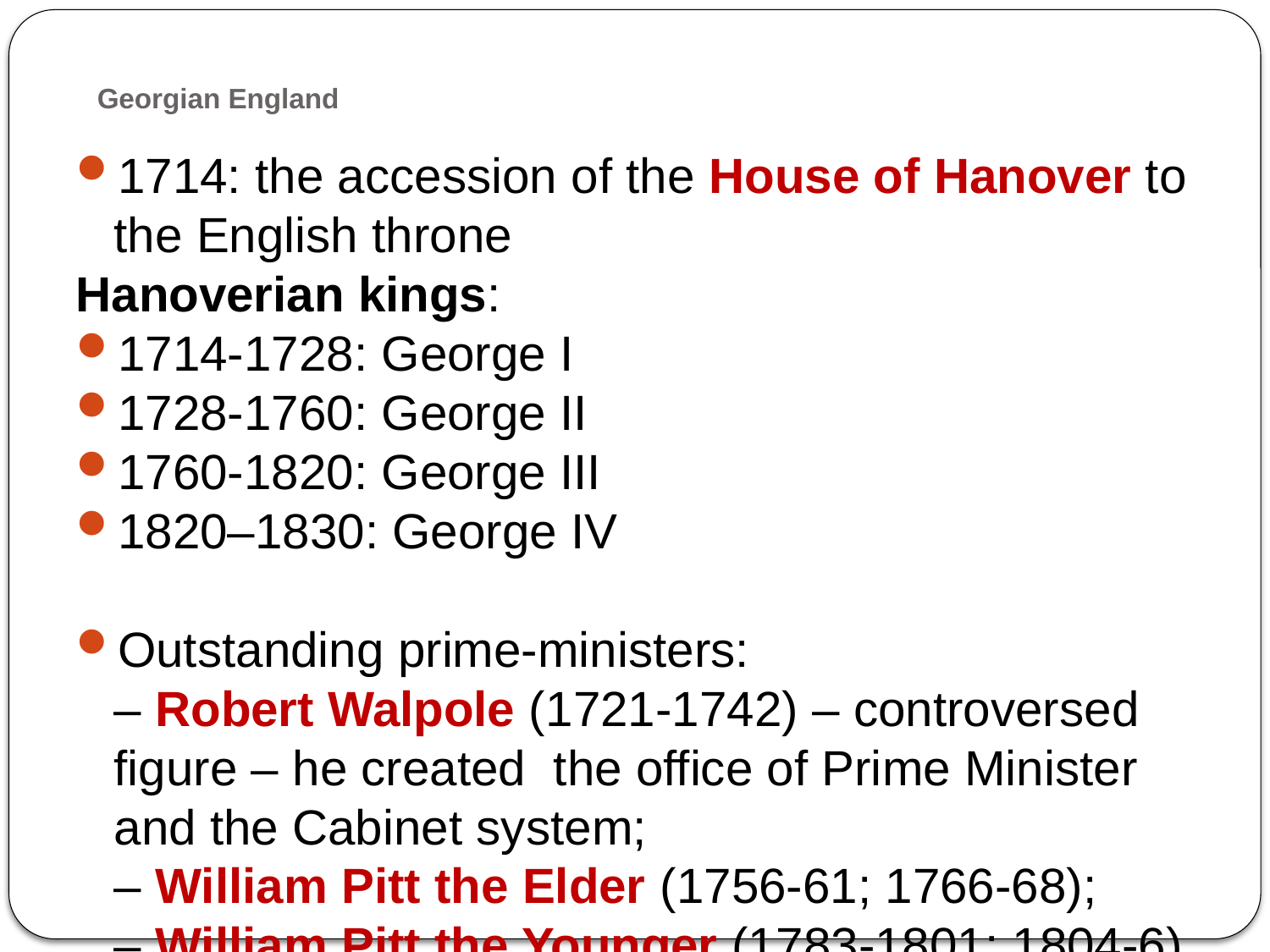

# Georgian England
1714: the accession of the House of Hanover to the English throne
Hanoverian kings:
1714-1728: George I
1728-1760: George II
1760-1820: George III
1820–1830: George IV

Outstanding prime-ministers:
 	– Robert Walpole (1721-1742) – controversed figure – he created  the office of Prime Minister and the Cabinet system;
	– William Pitt the Elder (1756-61; 1766-68);
	– William Pitt the Younger (1783-1801; 1804-6)